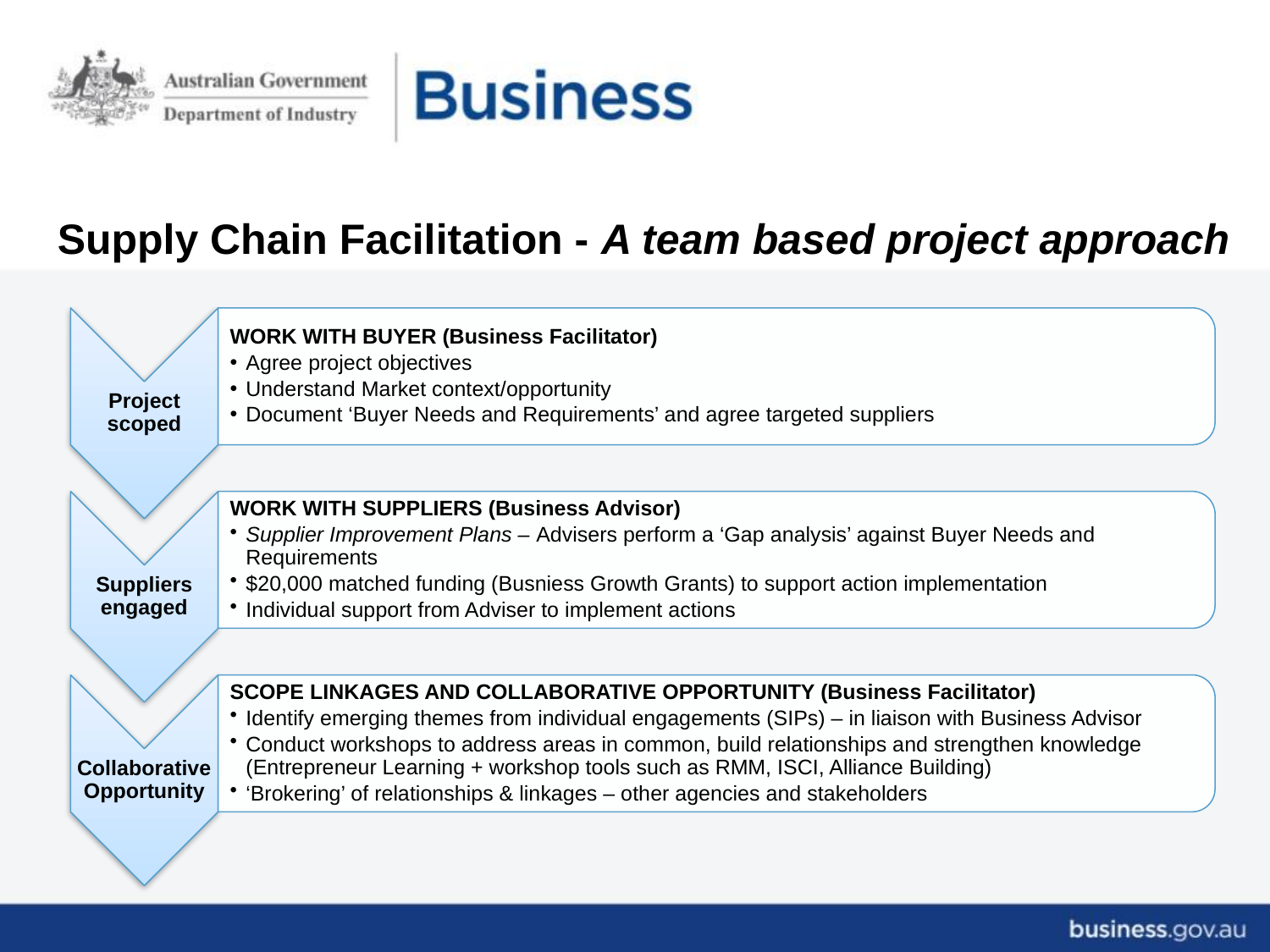

Supply Chain Facilitation - A team based project approach
Project scoped
WORK WITH BUYER (Business Facilitator)
Agree project objectives
Understand Market context/opportunity
Document ‘Buyer Needs and Requirements’ and agree targeted suppliers
Suppliers engaged
WORK WITH SUPPLIERS (Business Advisor)
Supplier Improvement Plans – Advisers perform a ‘Gap analysis’ against Buyer Needs and Requirements
$20,000 matched funding (Busniess Growth Grants) to support action implementation
Individual support from Adviser to implement actions
Collaborative Opportunity
SCOPE LINKAGES AND COLLABORATIVE OPPORTUNITY (Business Facilitator)
Identify emerging themes from individual engagements (SIPs) – in liaison with Business Advisor
Conduct workshops to address areas in common, build relationships and strengthen knowledge (Entrepreneur Learning + workshop tools such as RMM, ISCI, Alliance Building)
‘Brokering’ of relationships & linkages – other agencies and stakeholders